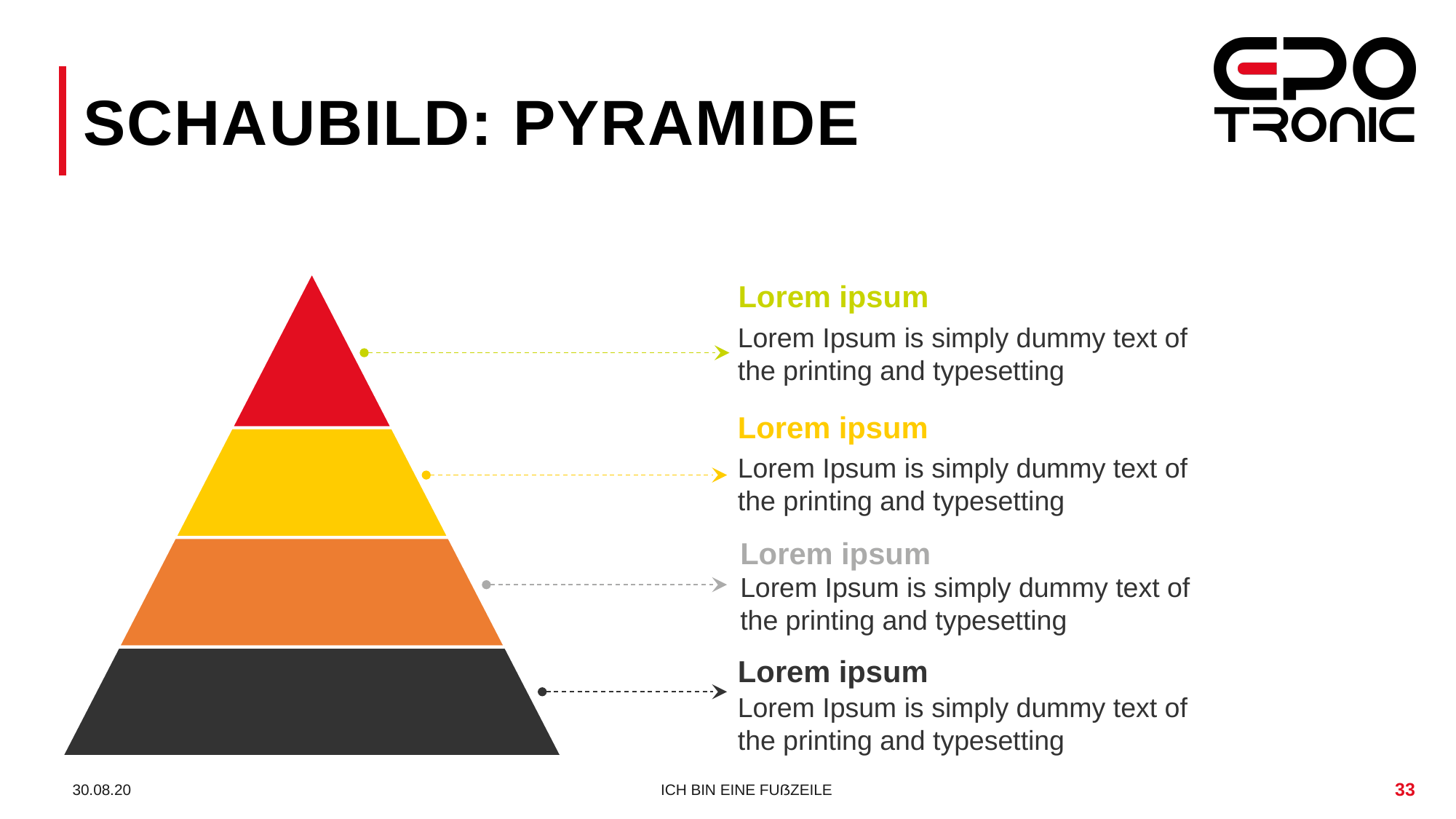

# Schaubild: Pyramide
Lorem ipsum

Lorem Ipsum is simply dummy text of the printing and typesetting
Lorem ipsum
Lorem Ipsum is simply dummy text of the printing and typesetting
Lorem ipsum
Lorem Ipsum is simply dummy text of the printing and typesetting
Lorem ipsum
Lorem Ipsum is simply dummy text of the printing and typesetting
30.08.20
Ich bin eine Fußzeile
33